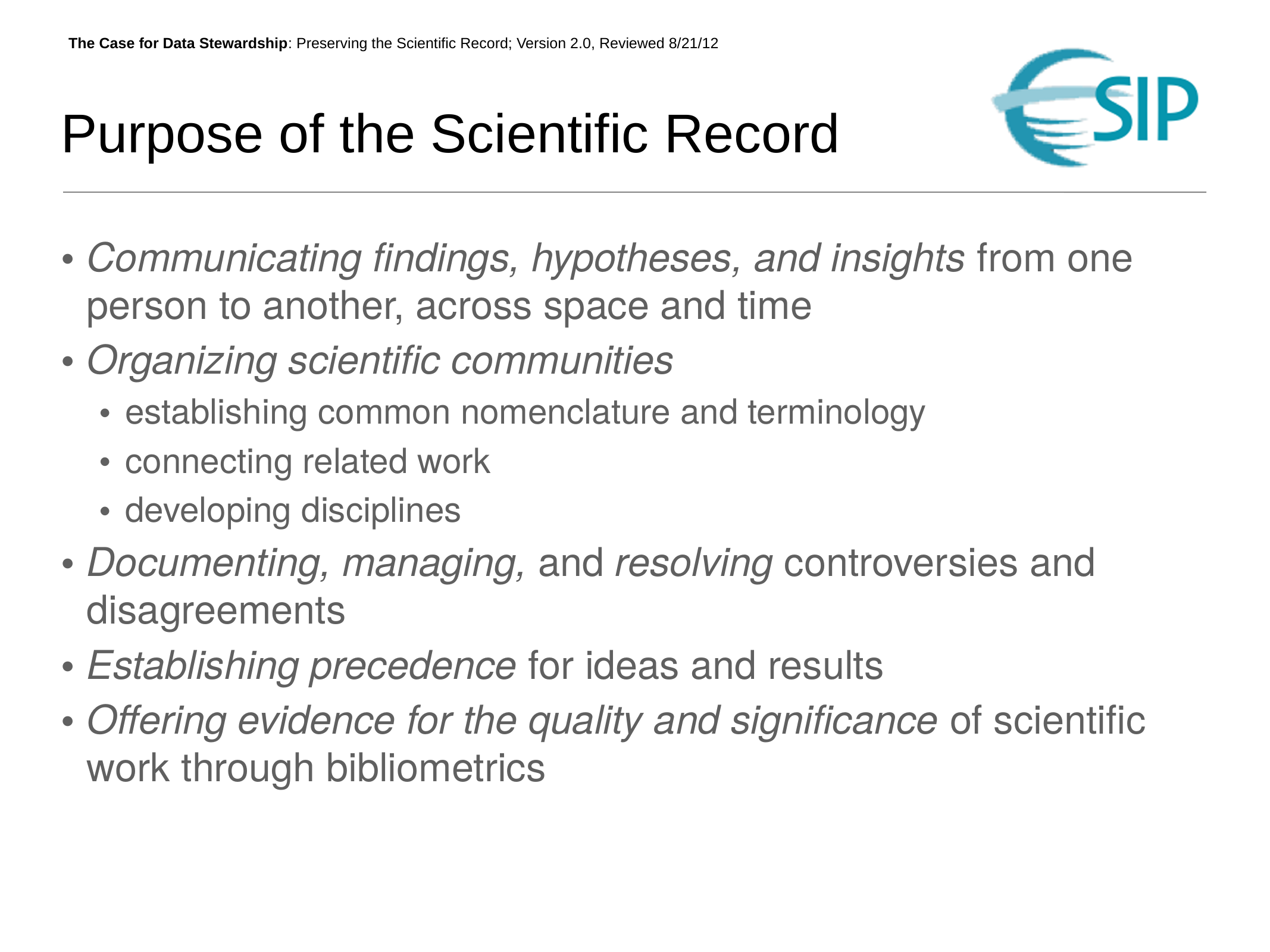

# Purpose of the Scientific Record
Communicating findings, hypotheses, and insights from one person to another, across space and time
Organizing scientific communities
establishing common nomenclature and terminology
connecting related work
developing disciplines
Documenting, managing, and resolving controversies and disagreements
Establishing precedence for ideas and results
Offering evidence for the quality and significance of scientific work through bibliometrics